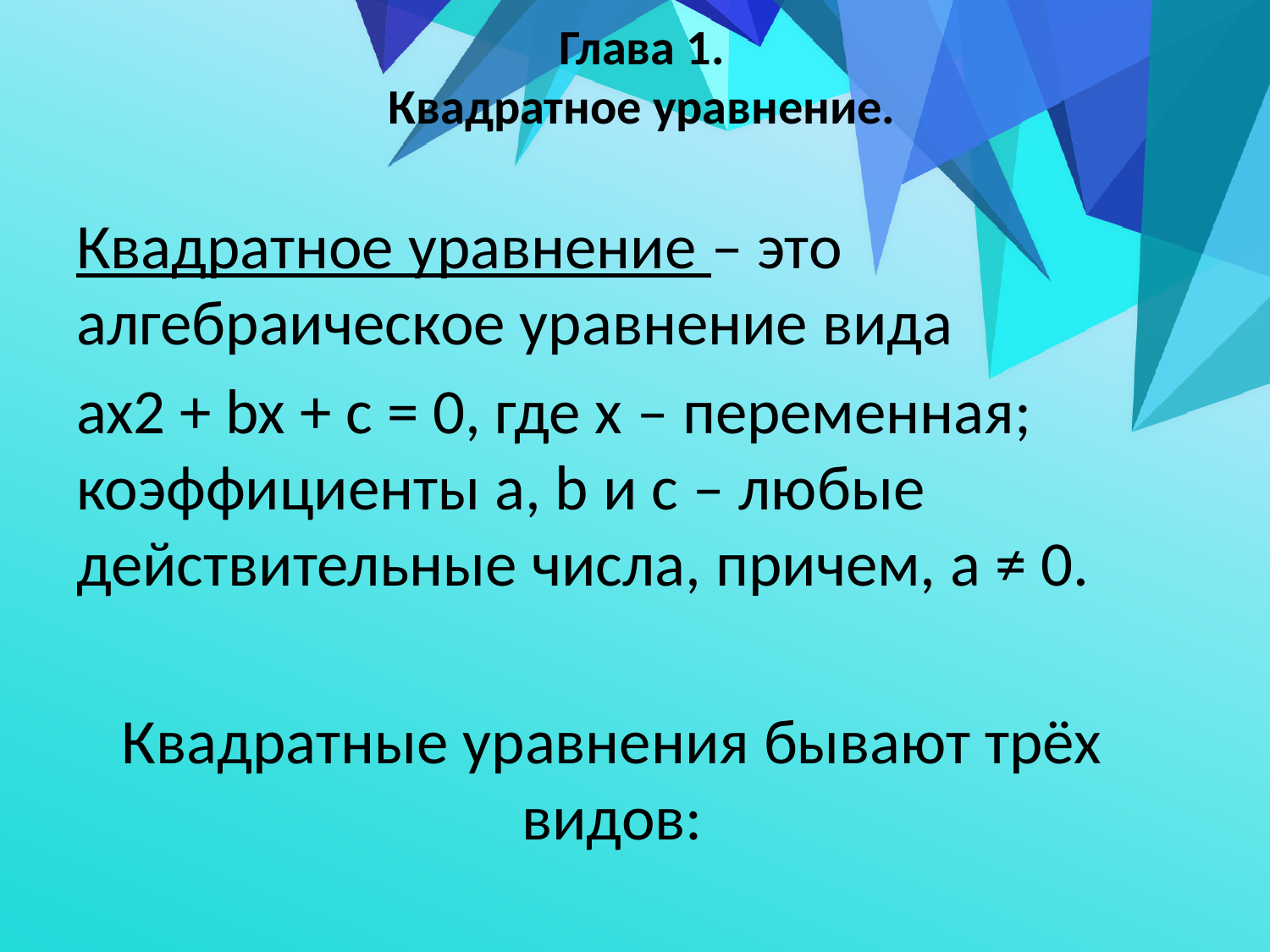

# Глава 1. Квадратное уравнение.
Квадратное уравнение – это алгебраическое уравнение вида
ax2 + bx + c = 0, где х – переменная; коэффициенты а, b и с – любые действительные числа, причем, а ≠ 0.

Квадратные уравнения бывают трёх видов: